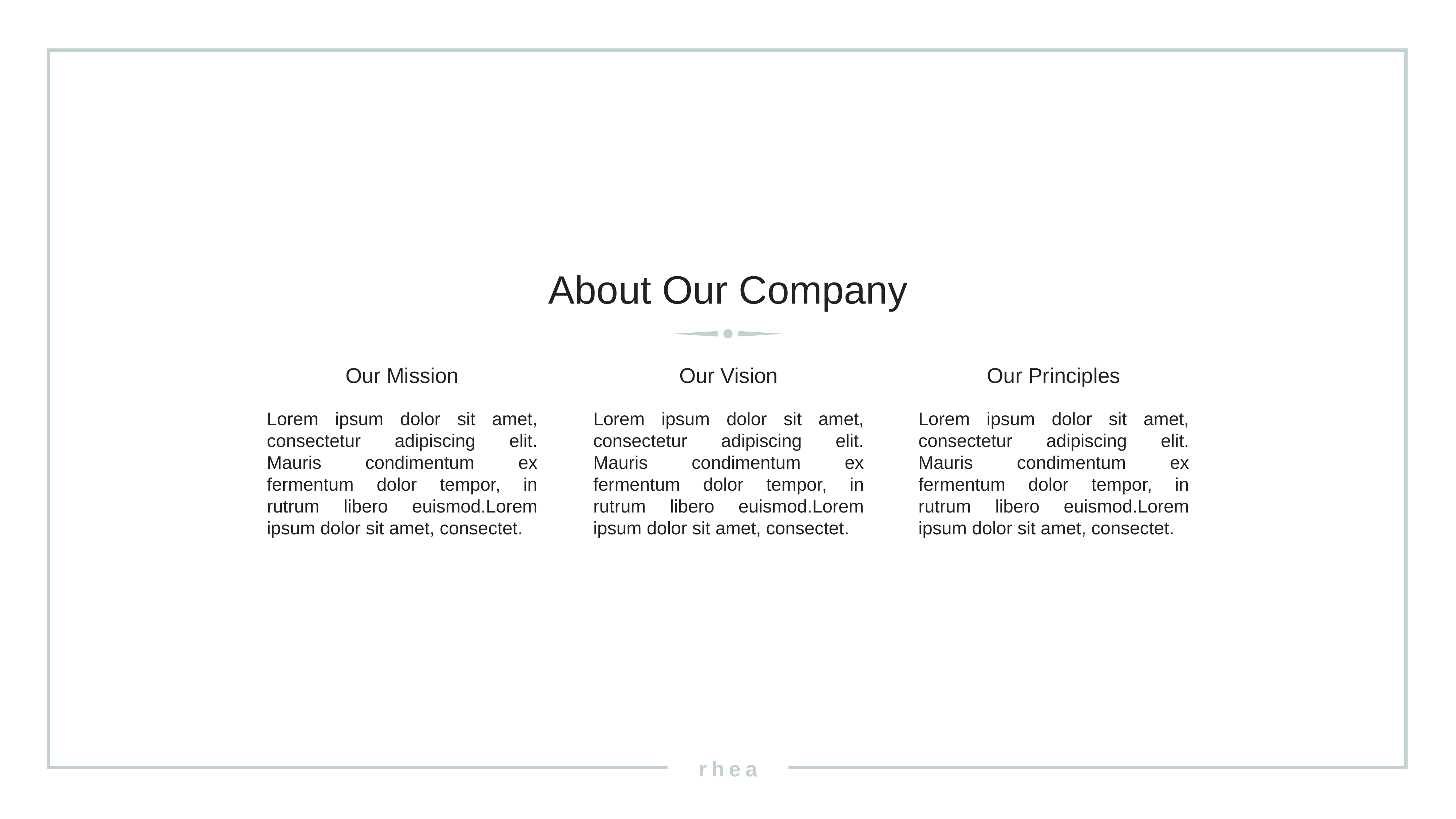

About Our Company

Our Mission
Our Vision
Our Principles
Lorem ipsum dolor sit amet, consectetur adipiscing elit. Mauris condimentum ex fermentum dolor tempor, in rutrum libero euismod.Lorem ipsum dolor sit amet, consectet.
Lorem ipsum dolor sit amet, consectetur adipiscing elit. Mauris condimentum ex fermentum dolor tempor, in rutrum libero euismod.Lorem ipsum dolor sit amet, consectet.
Lorem ipsum dolor sit amet, consectetur adipiscing elit. Mauris condimentum ex fermentum dolor tempor, in rutrum libero euismod.Lorem ipsum dolor sit amet, consectet.